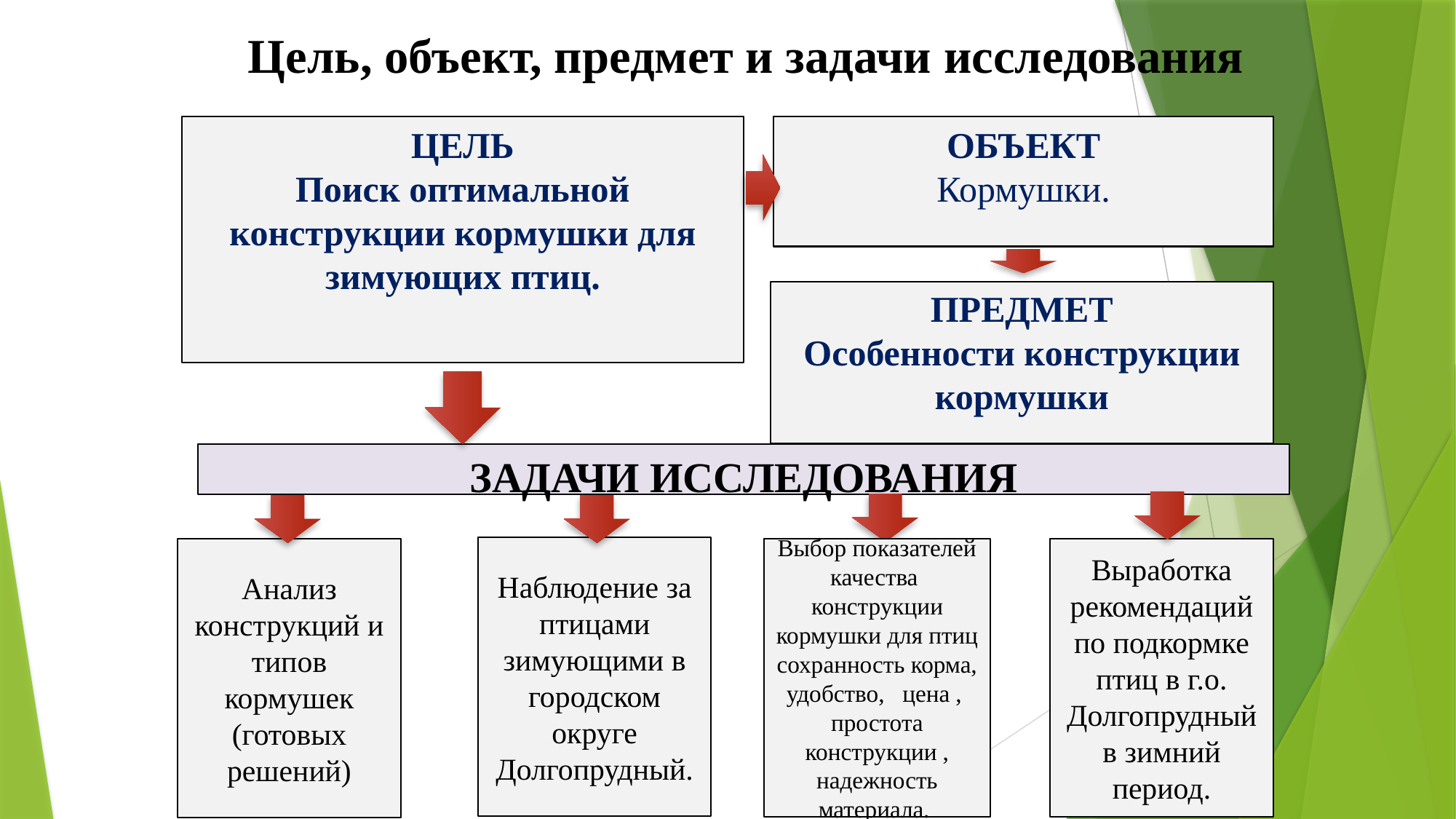

Цель, объект, предмет и задачи исследования

ЦЕЛЬ
Поиск оптимальной конструкции кормушки для зимующих птиц.
ОБЪЕКТ
Кормушки.

ПРЕДМЕТ
Особенности конструкции кормушки

ЗАДАЧИ ИССЛЕДОВАНИЯ

Наблюдение за птицами зимующими в городском округе Долгопрудный.
Выбор показателей качества  конструкции кормушки для птиц сохранность корма, удобство,   цена ,  простота конструкции , надежность материала.
Выработка рекомендаций по подкормке птиц в г.о. Долгопрудныйв зимний период.
Анализ конструкций и типов кормушек (готовых решений)